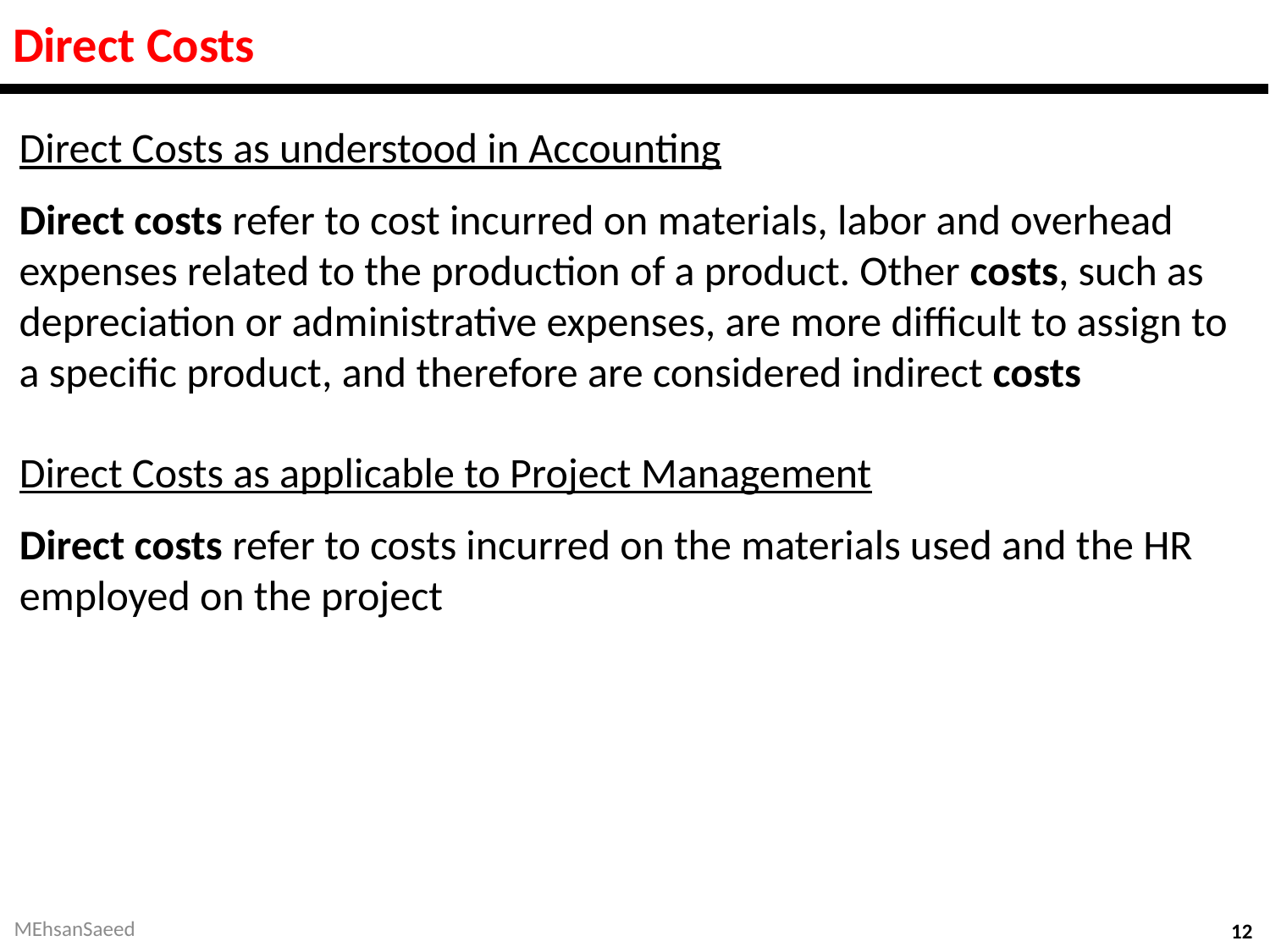

# Direct Costs
Direct Costs as understood in Accounting
Direct costs refer to cost incurred on materials, labor and overhead expenses related to the production of a product. Other costs, such as depreciation or administrative expenses, are more difficult to assign to a specific product, and therefore are considered indirect costs
Direct Costs as applicable to Project Management
Direct costs refer to costs incurred on the materials used and the HR employed on the project
MEhsanSaeed
12